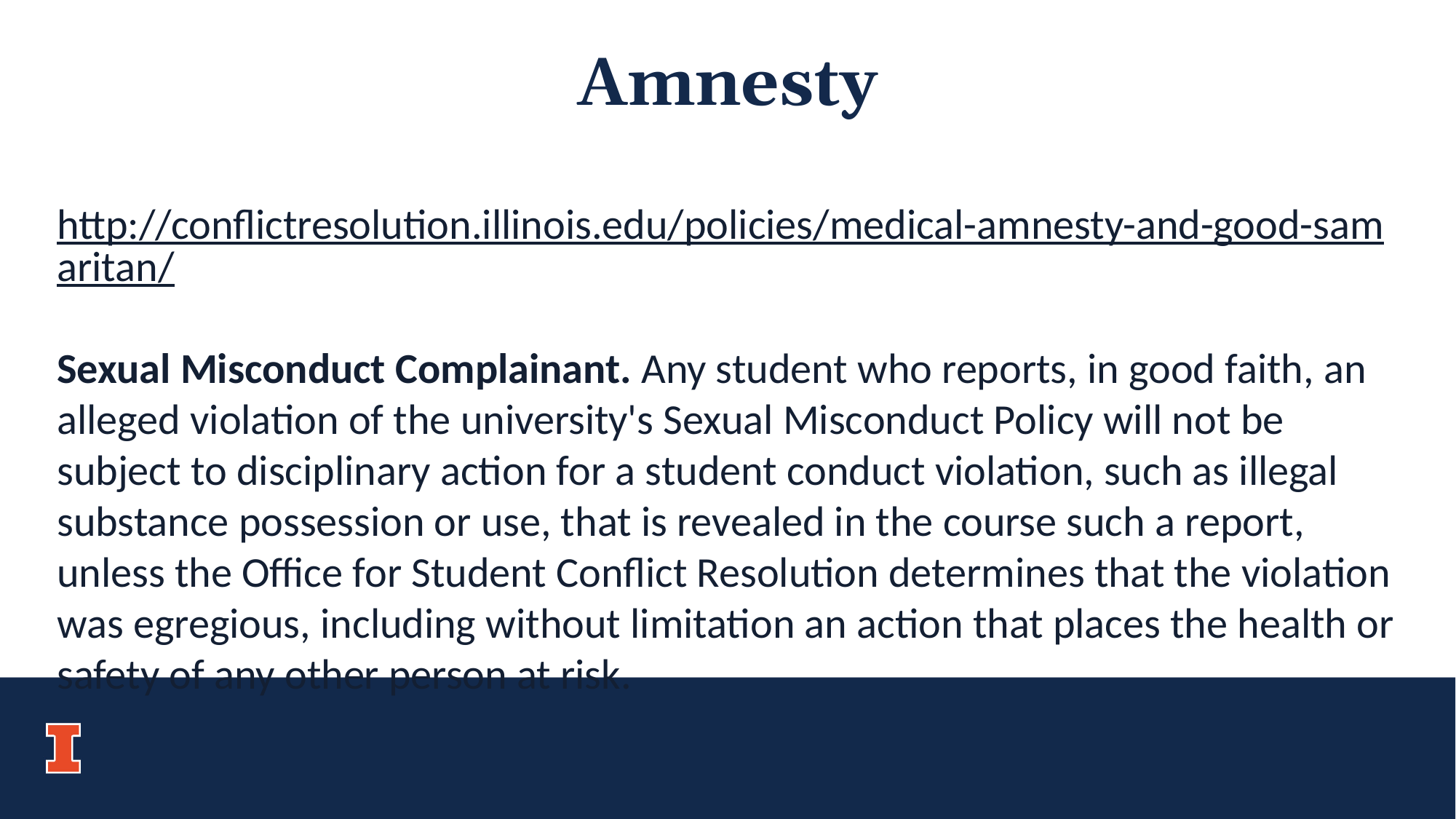

Amnesty
http://conflictresolution.illinois.edu/policies/medical-amnesty-and-good-samaritan/
Sexual Misconduct Complainant. Any student who reports, in good faith, an alleged violation of the university's Sexual Misconduct Policy will not be subject to disciplinary action for a student conduct violation, such as illegal substance possession or use, that is revealed in the course such a report, unless the Office for Student Conflict Resolution determines that the violation was egregious, including without limitation an action that places the health or safety of any other person at risk.